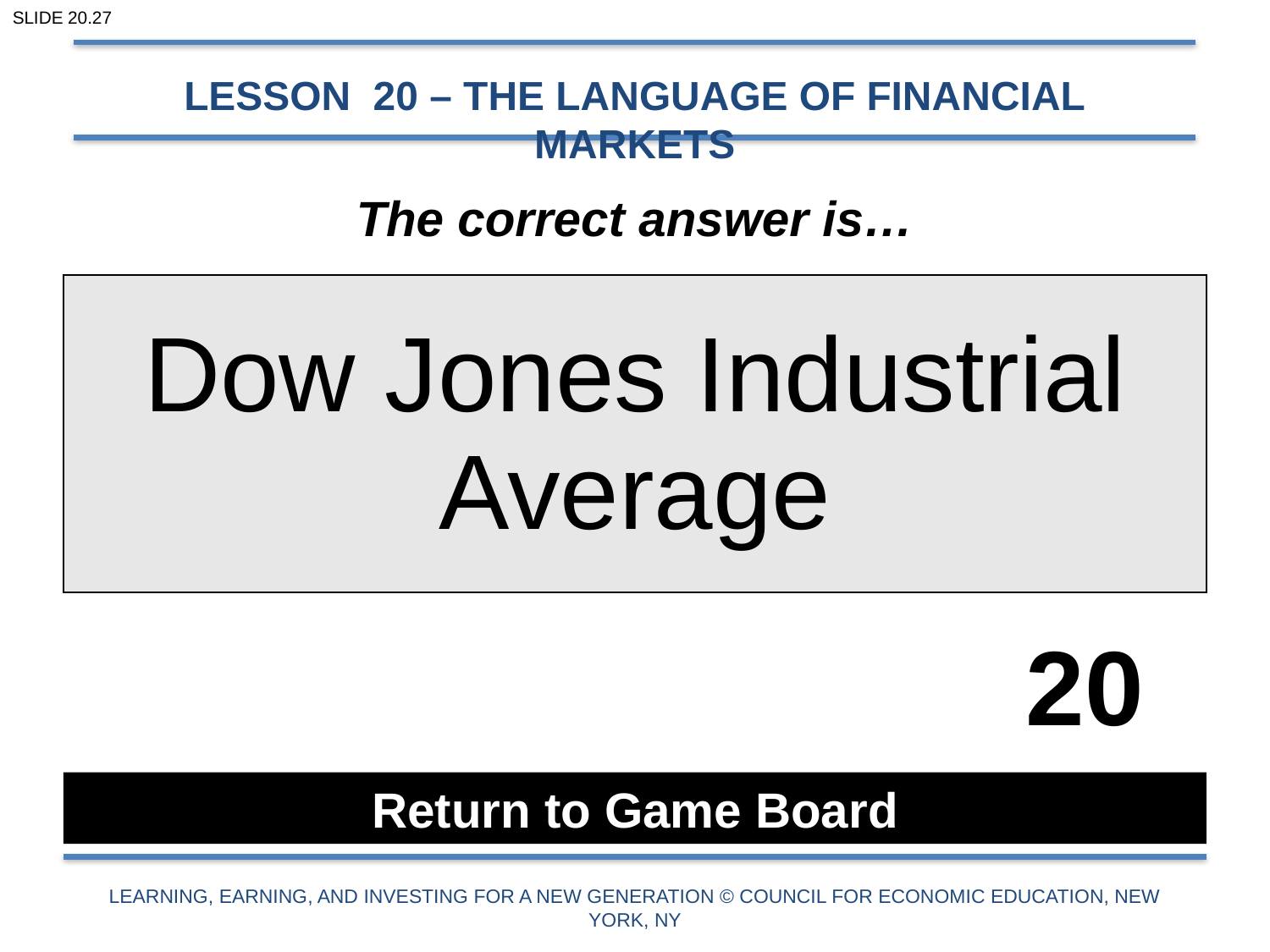

Slide 20.27
Lesson  20 – The Language of Financial Markets
# The correct answer is…
| Dow Jones Industrial Average |
| --- |
20
Return to Game Board